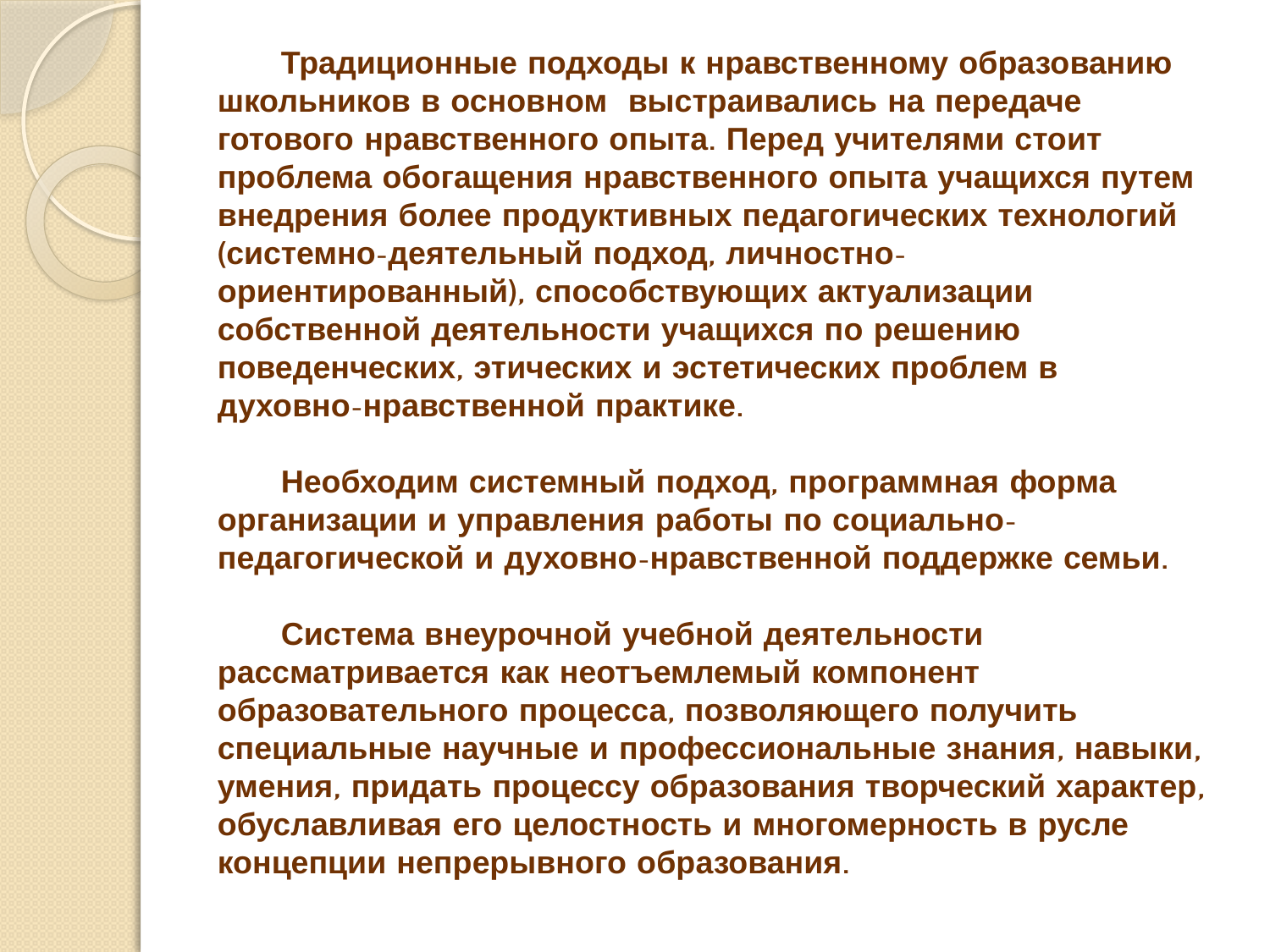

Традиционные подходы к нравственному образованию школьников в основном  выстраивались на передаче готового нравственного опыта. Перед учителями стоит проблема обогащения нравственного опыта учащихся путем внедрения более продуктивных педагогических технологий (системно-деятельный подход, личностно-ориентированный), способствующих актуализации собственной деятельности учащихся по решению поведенческих, этических и эстетических проблем в духовно-нравственной практике.

Необходим системный подход, программная форма организации и управления работы по социально-педагогической и духовно-нравственной поддержке семьи.

Система внеурочной учебной деятельности рассматривается как неотъемлемый компонент образовательного процесса, позволяющего получить специальные научные и профессиональные знания, навыки, умения, придать процессу образования творческий характер, обуславливая его целостность и многомерность в русле концепции непрерывного образования.